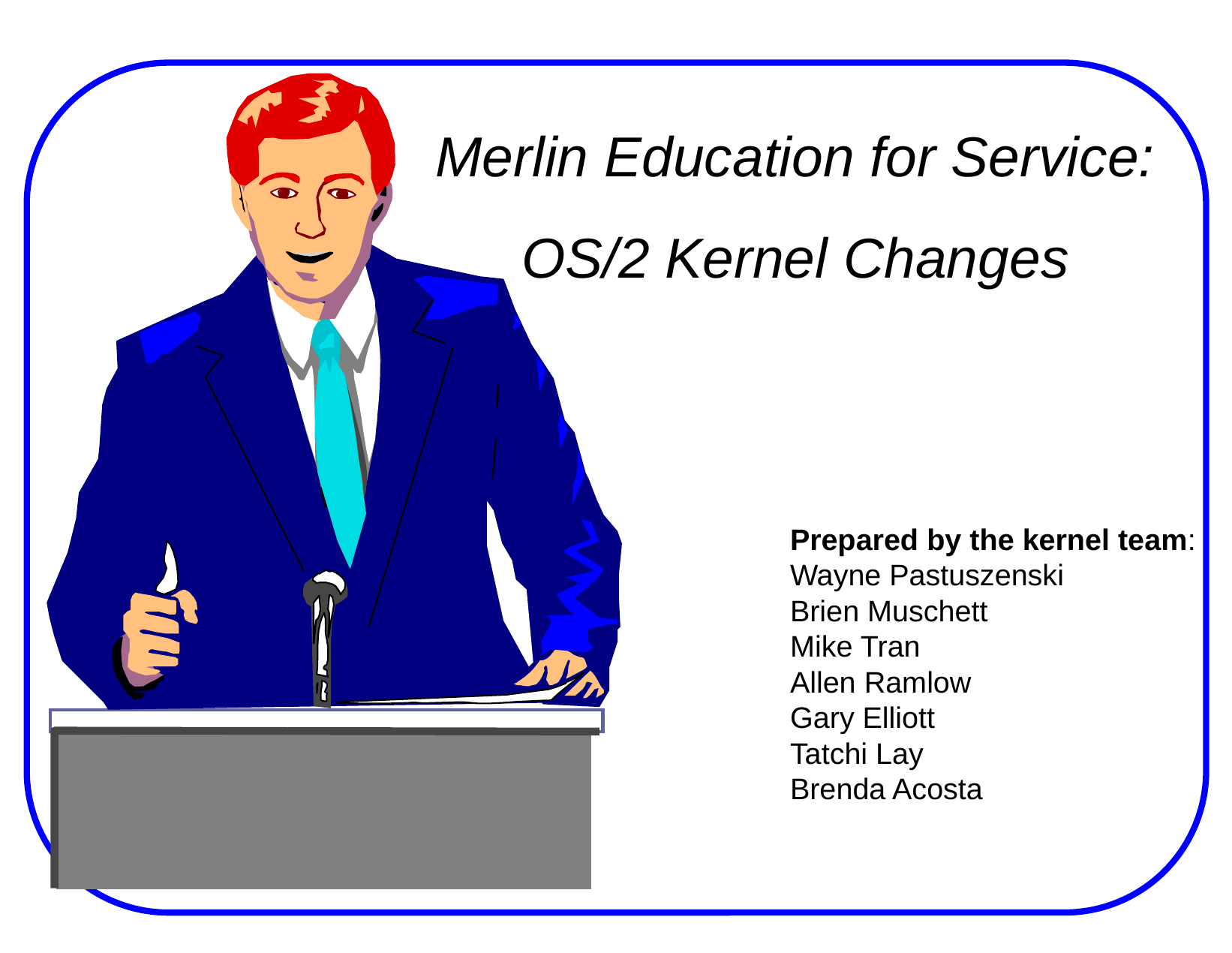

Merlin Education for Service:
OS/2 Kernel Changes

Prepared by the kernel team:
Wayne Pastuszenski
Brien Muschett
Mike Tran
Allen Ramlow
Gary Elliott
Tatchi Lay
Brenda Acosta